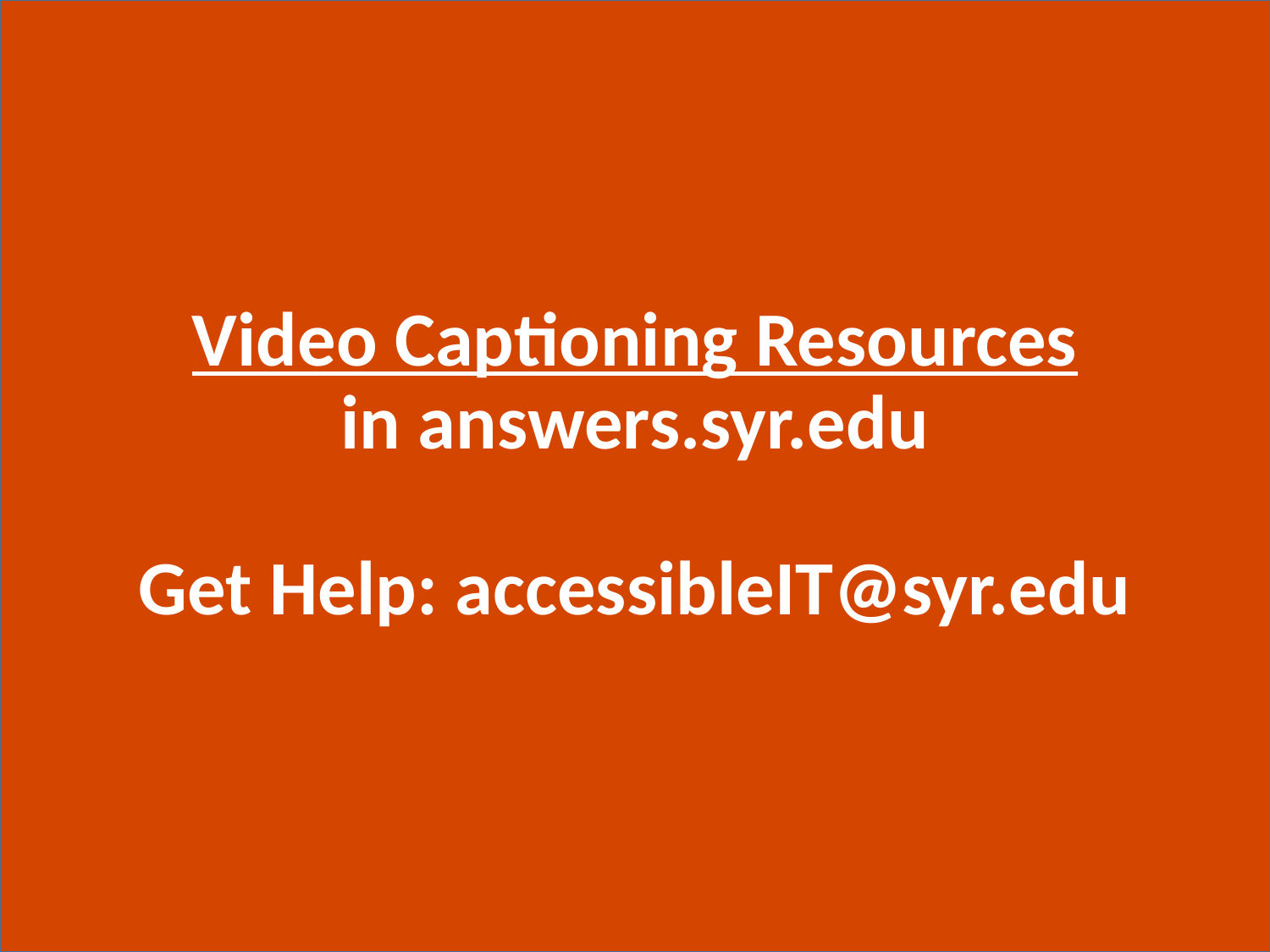

# Video Captioning Resources in answers.syr.edu Get Help: accessibleIT@syr.edu